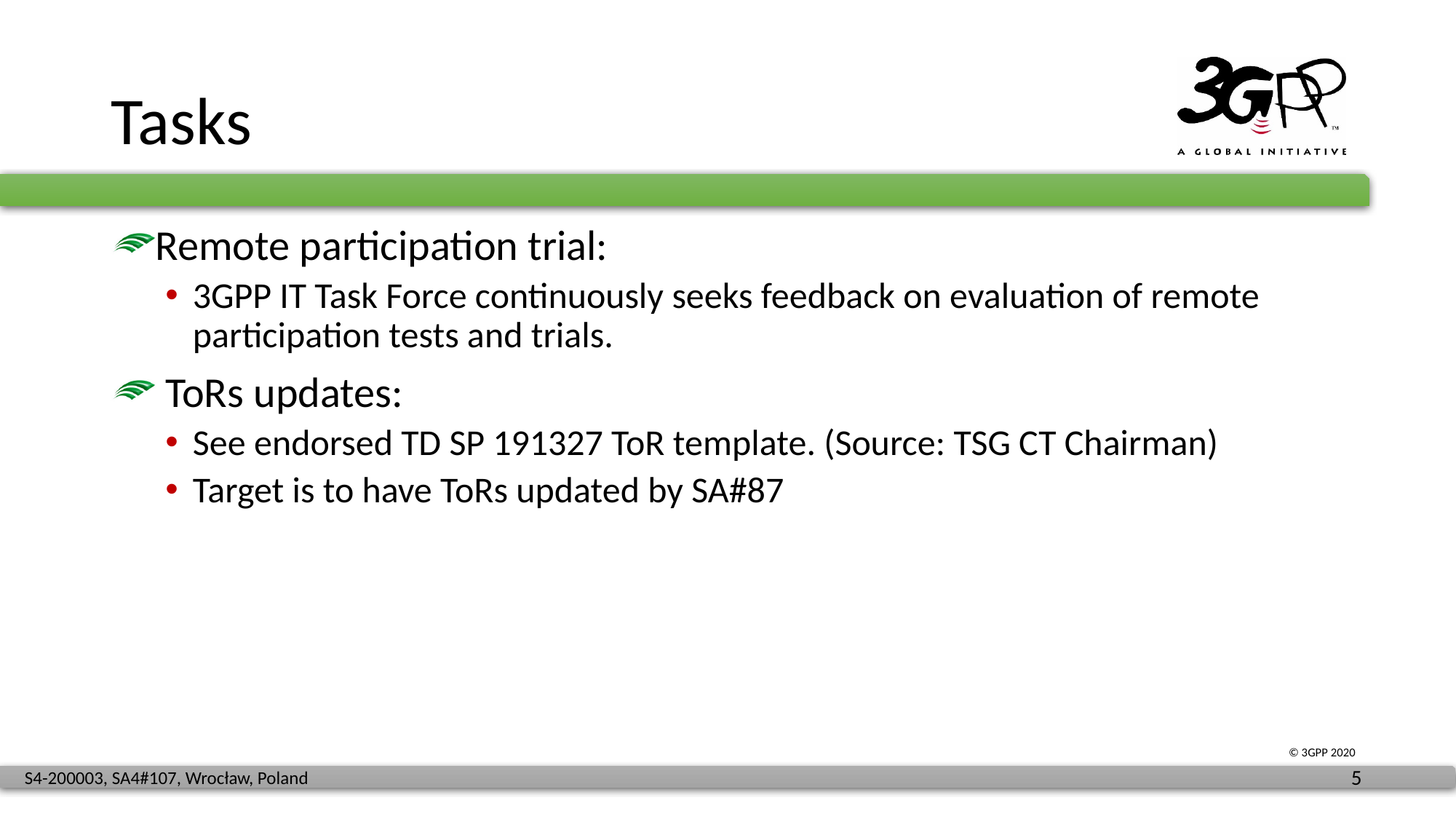

# Tasks
Remote participation trial:
3GPP IT Task Force continuously seeks feedback on evaluation of remote participation tests and trials.
 ToRs updates:
See endorsed TD SP 191327 ToR template. (Source: TSG CT Chairman)
Target is to have ToRs updated by SA#87